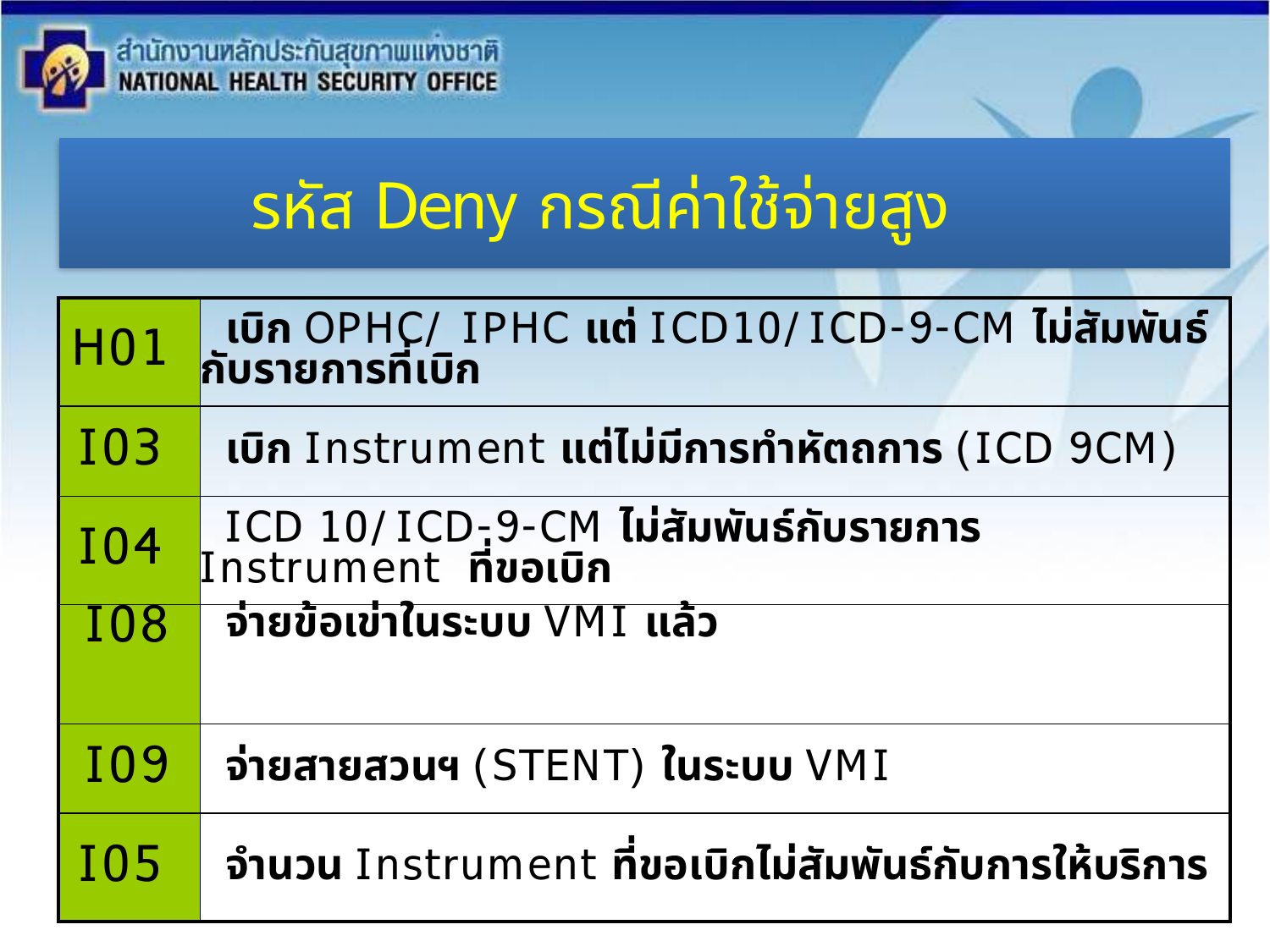

รหัส Deny กรณีค่าใช้จ่ายสูง
| H01 | เบิก OPHC/ IPHC แต่ ICD10/ICD-9-CM ไม่สัมพันธ์กับรายการที่เบิก |
| --- | --- |
| I03 | เบิก Instrument แต่ไม่มีการทำหัตถการ (ICD 9CM) |
| I04 | ICD 10/ICD-9-CM ไม่สัมพันธ์กับรายการ Instrument ที่ขอเบิก |
| I08 | จ่ายข้อเข่าในระบบ VMI แล้ว |
| I09 | จ่ายสายสวนฯ (STENT) ในระบบ VMI |
| I05 | จำนวน Instrument ที่ขอเบิกไม่สัมพันธ์กับการให้บริการ |